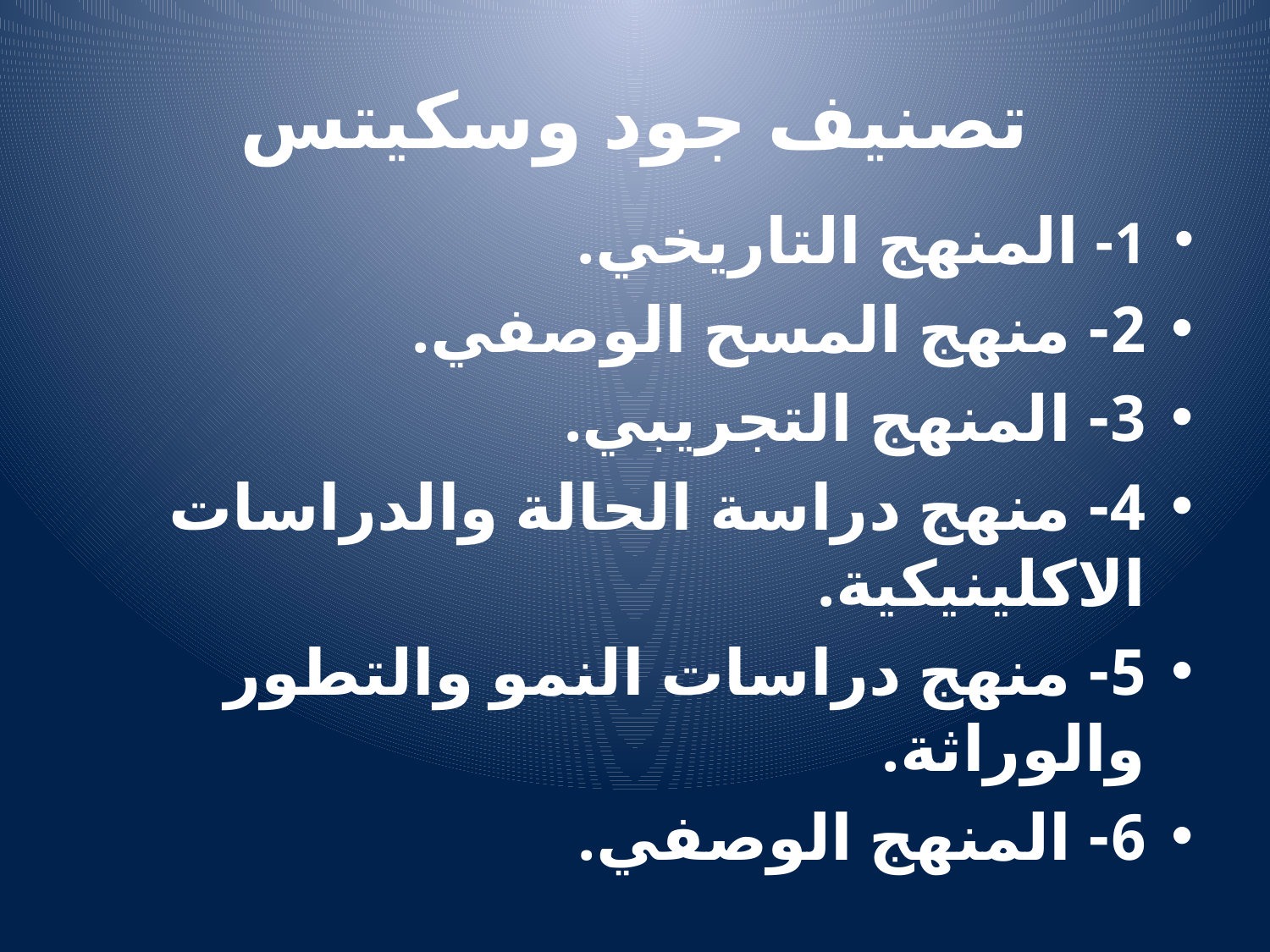

# تصنيف جود وسكيتس
1- المنهج التاريخي.
2- منهج المسح الوصفي.
3- المنهج التجريبي.
4- منهج دراسة الحالة والدراسات الاكلينيكية.
5- منهج دراسات النمو والتطور والوراثة.
6- المنهج الوصفي.